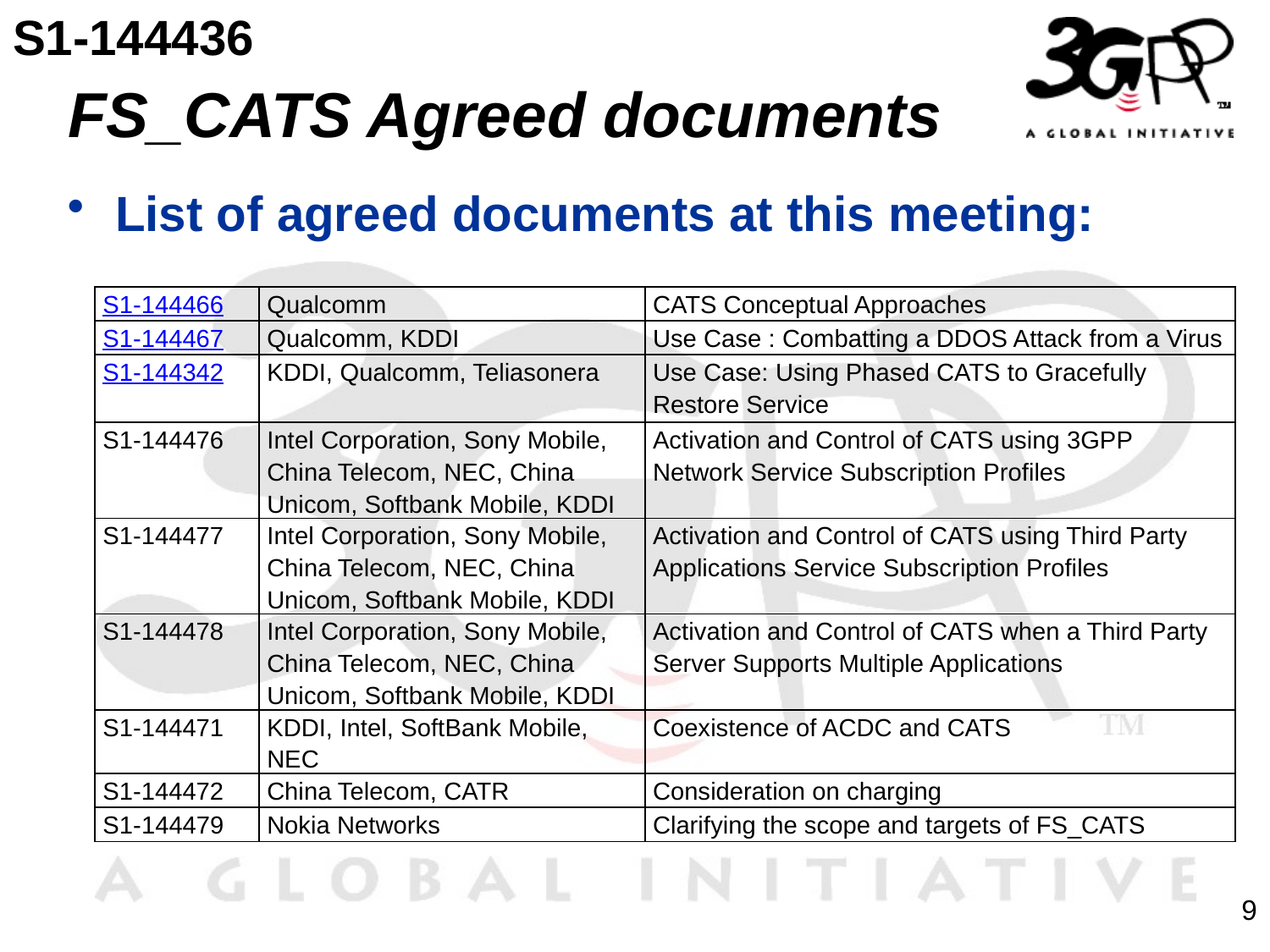

S1-144436
# FS_CATS Agreed documents
List of agreed documents at this meeting:

| S1-144466 | Qualcomm | CATS Conceptual Approaches |
| --- | --- | --- |
| S1-144467 | Qualcomm, KDDI | Use Case : Combatting a DDOS Attack from a Virus |
| S1-144342 | KDDI, Qualcomm, Teliasonera | Use Case: Using Phased CATS to Gracefully Restore Service |
| S1-144476 | Intel Corporation, Sony Mobile, China Telecom, NEC, China Unicom, Softbank Mobile, KDDI | Activation and Control of CATS using 3GPP Network Service Subscription Profiles |
| S1-144477 | Intel Corporation, Sony Mobile, China Telecom, NEC, China Unicom, Softbank Mobile, KDDI | Activation and Control of CATS using Third Party Applications Service Subscription Profiles |
| S1-144478 | Intel Corporation, Sony Mobile, China Telecom, NEC, China Unicom, Softbank Mobile, KDDI | Activation and Control of CATS when a Third Party Server Supports Multiple Applications |
| S1-144471 | KDDI, Intel, SoftBank Mobile, NEC | Coexistence of ACDC and CATS |
| S1-144472 | China Telecom, CATR | Consideration on charging |
| S1-144479 | Nokia Networks | Clarifying the scope and targets of FS\_CATS |
9